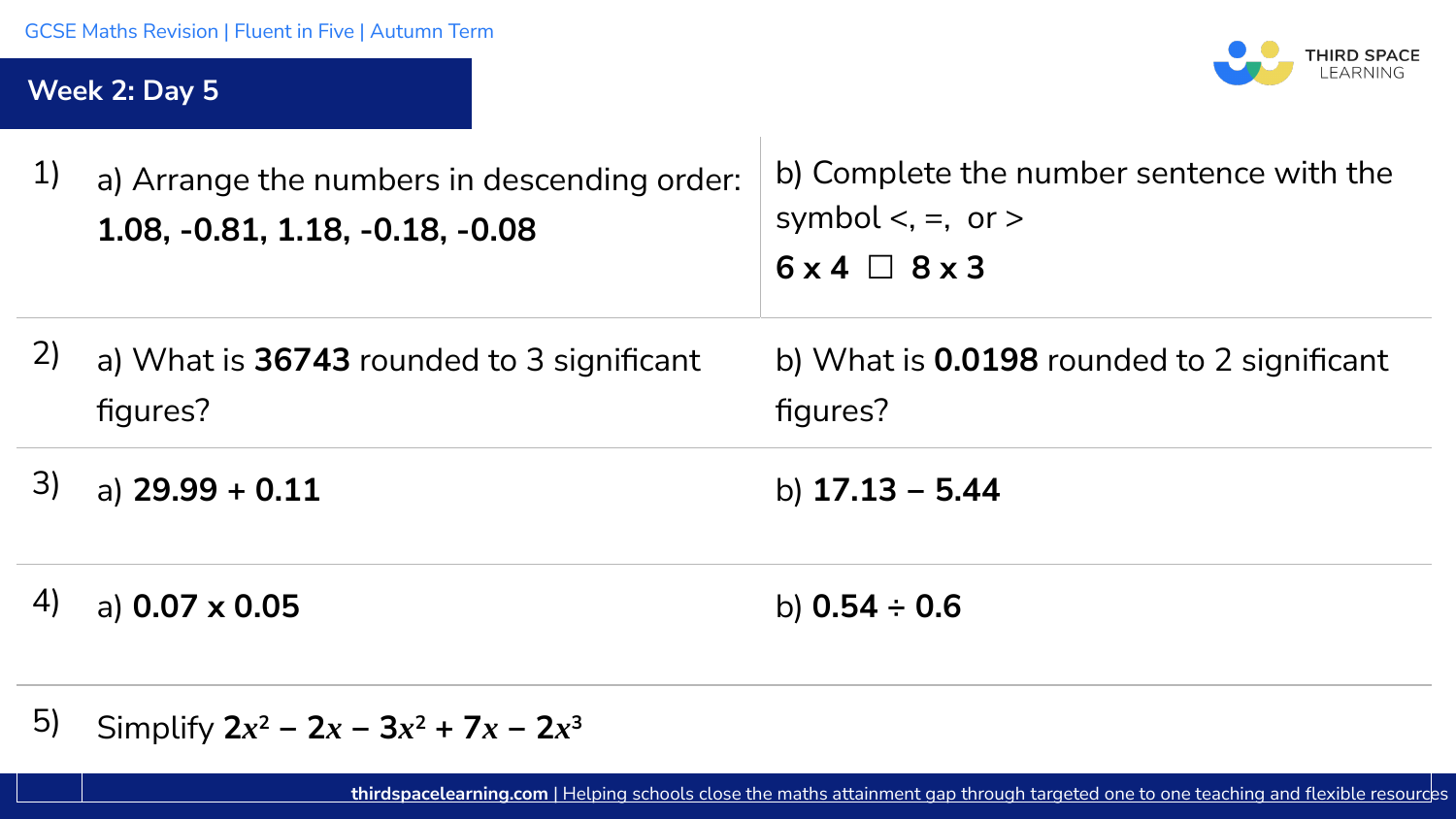

Week 2: Day 5
| 1) | a) Arrange the numbers in descending order: 1.08, -0.81, 1.18, -0.18, -0.08 | b) Complete the number sentence with the symbol <, =, or > 6 x 4 ☐ 8 x 3 |
| --- | --- | --- |
| 2) | a) What is 36743 rounded to 3 significant figures? | b) What is 0.0198 rounded to 2 significant figures? |
| 3) | a) 29.99 + 0.11 | b) 17.13 − 5.44 |
| 4) | a) 0.07 x 0.05 | b) 0.54 ÷ 0.6 |
| 5) | Simplify 2x2 − 2x − 3x2 + 7x − 2x3 |  |